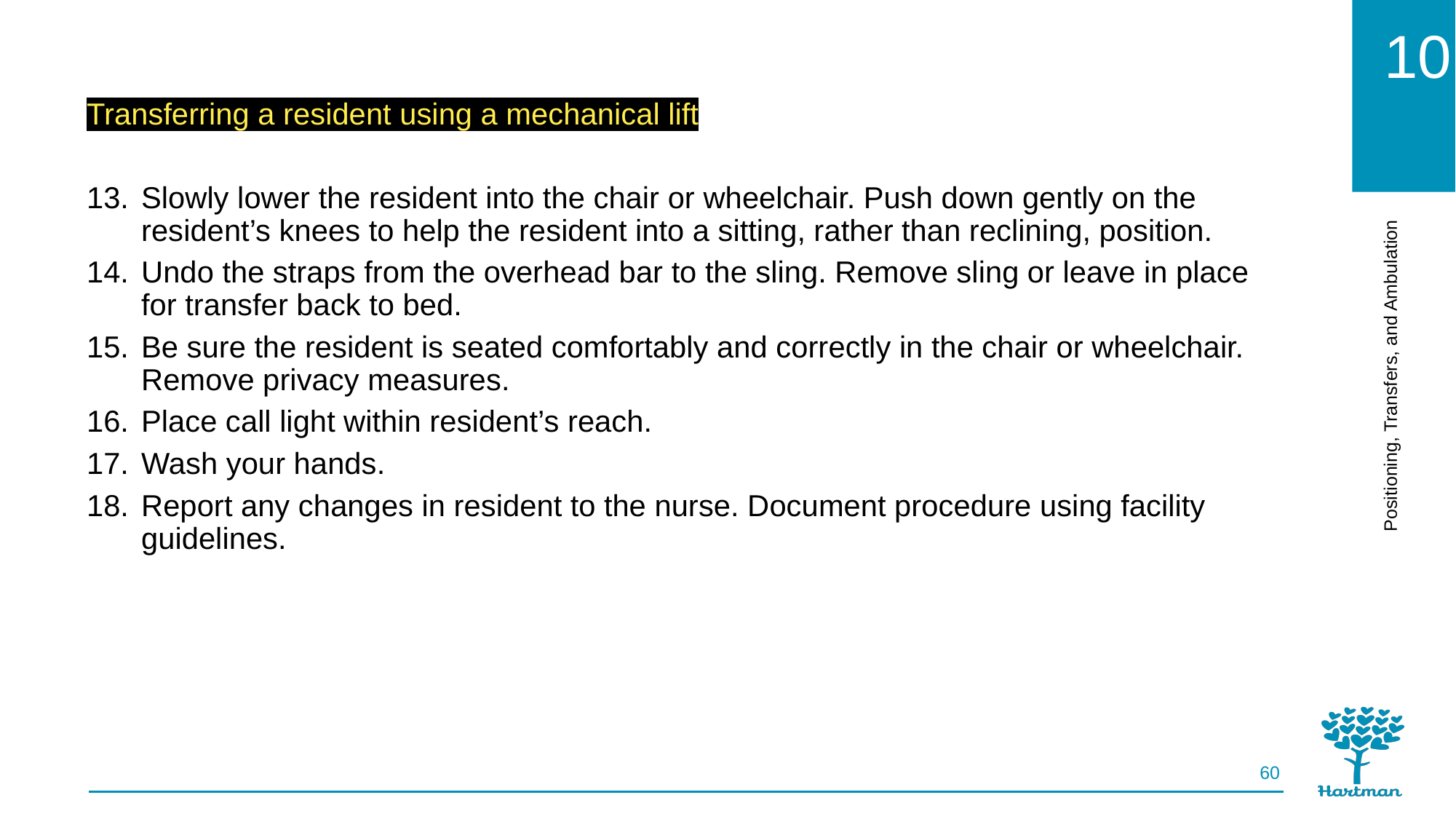

Transferring a resident using a mechanical lift

Slowly lower the resident into the chair or wheelchair. Push down gently on the resident’s knees to help the resident into a sitting, rather than reclining, position.
Undo the straps from the overhead bar to the sling. Remove sling or leave in place for transfer back to bed.
Be sure the resident is seated comfortably and correctly in the chair or wheelchair. Remove privacy measures.
Place call light within resident’s reach.
Wash your hands.
Report any changes in resident to the nurse. Document procedure using facility guidelines.

60